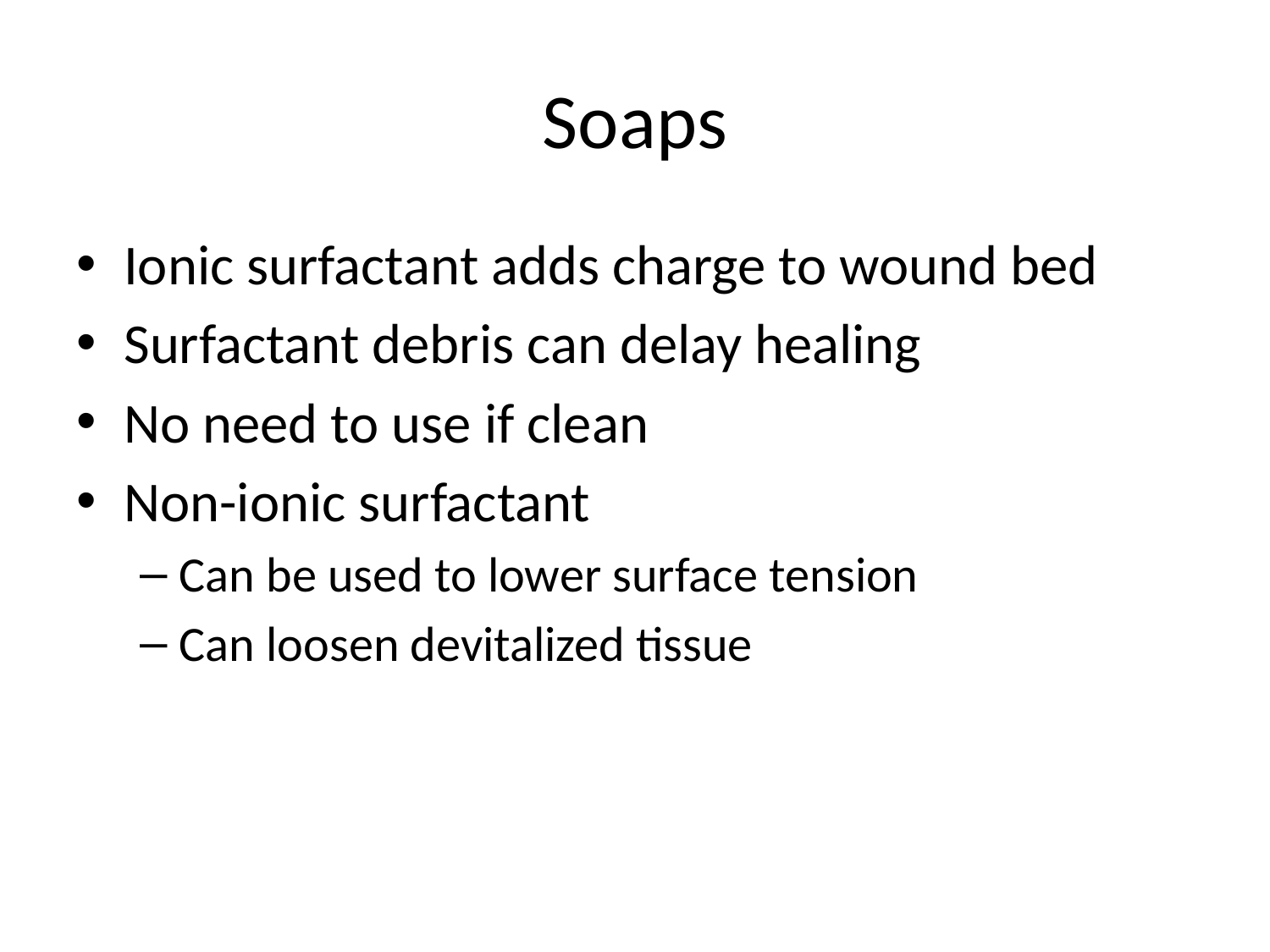

# Soaps
Ionic surfactant adds charge to wound bed
Surfactant debris can delay healing
No need to use if clean
Non-ionic surfactant
Can be used to lower surface tension
Can loosen devitalized tissue